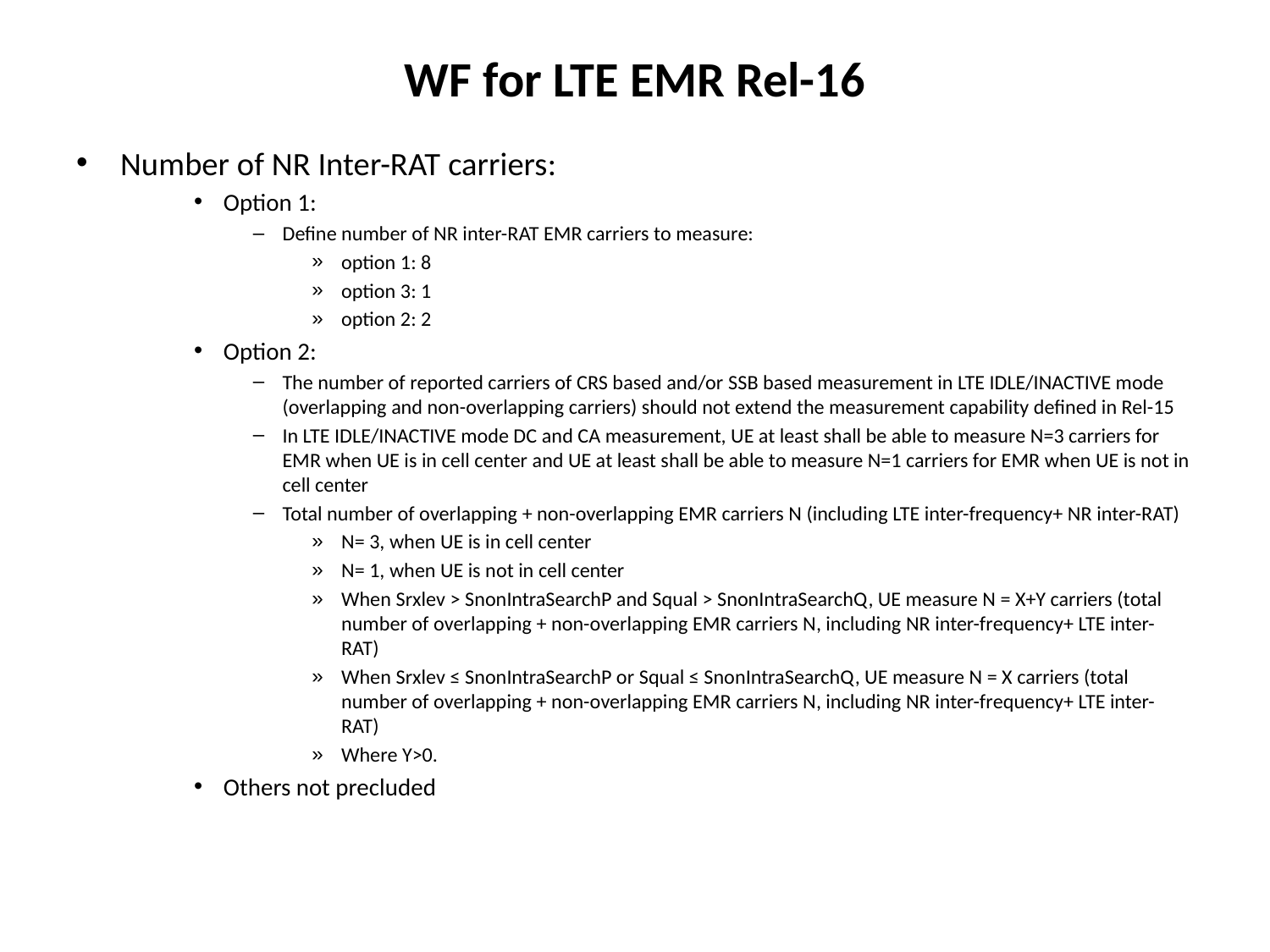

# WF for LTE EMR Rel-16
Number of NR Inter-RAT carriers:
Option 1:
Define number of NR inter-RAT EMR carriers to measure:
option 1: 8
option 3: 1
option 2: 2
Option 2:
The number of reported carriers of CRS based and/or SSB based measurement in LTE IDLE/INACTIVE mode (overlapping and non-overlapping carriers) should not extend the measurement capability defined in Rel-15
In LTE IDLE/INACTIVE mode DC and CA measurement, UE at least shall be able to measure N=3 carriers for EMR when UE is in cell center and UE at least shall be able to measure N=1 carriers for EMR when UE is not in cell center
Total number of overlapping + non-overlapping EMR carriers N (including LTE inter-frequency+ NR inter-RAT)
N= 3, when UE is in cell center
N= 1, when UE is not in cell center
When Srxlev > SnonIntraSearchP and Squal > SnonIntraSearchQ, UE measure N = X+Y carriers (total number of overlapping + non-overlapping EMR carriers N, including NR inter-frequency+ LTE inter-RAT)
When Srxlev ≤ SnonIntraSearchP or Squal ≤ SnonIntraSearchQ, UE measure N = X carriers (total number of overlapping + non-overlapping EMR carriers N, including NR inter-frequency+ LTE inter-RAT)
Where Y>0.
Others not precluded